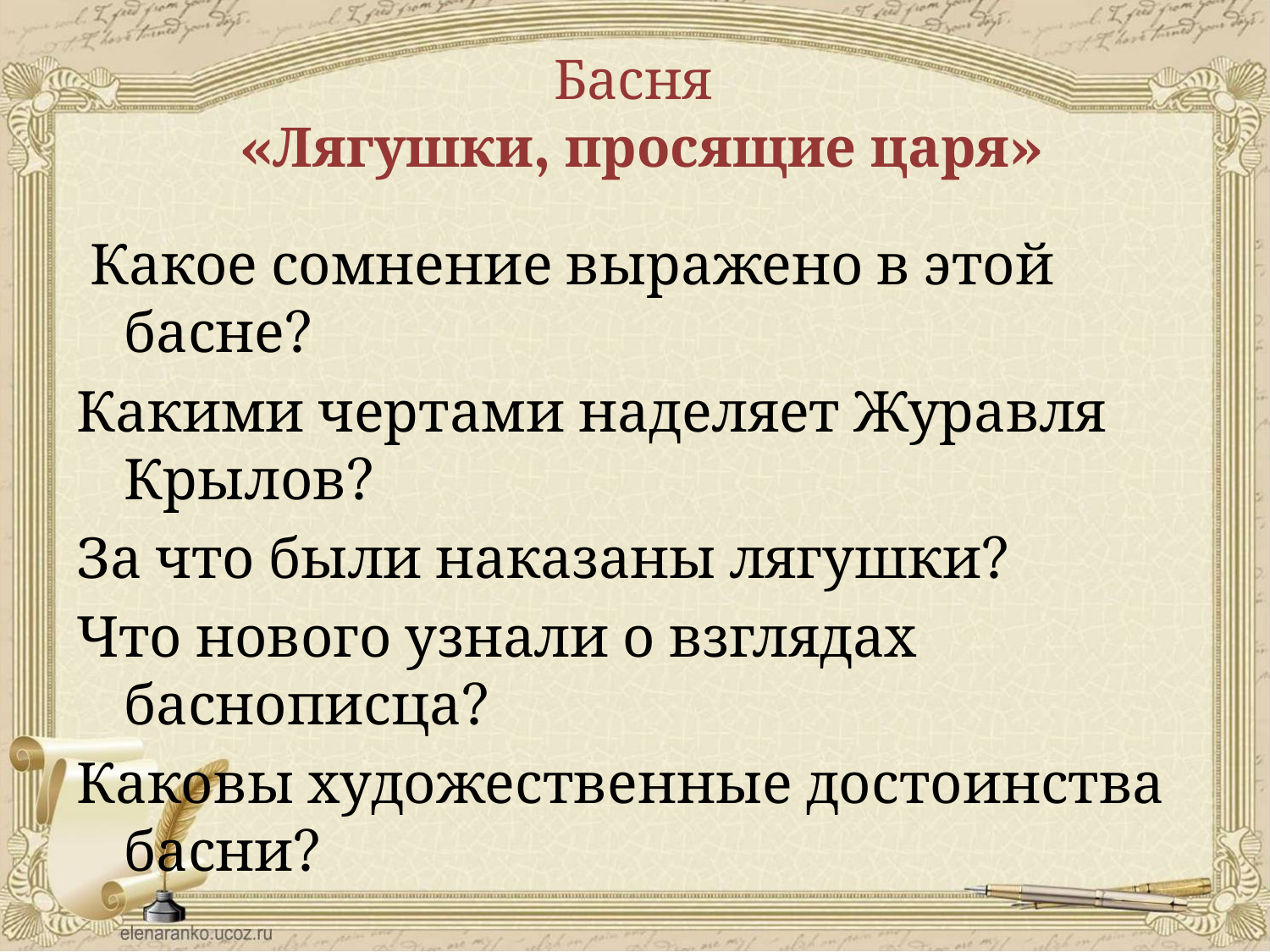

# Басня «Лягушки, просящие царя»
 Какое сомнение выражено в этой басне?
Какими чертами наделяет Журавля Крылов?
За что были наказаны лягушки?
Что нового узнали о взглядах баснописца?
Каковы художественные достоинства басни?